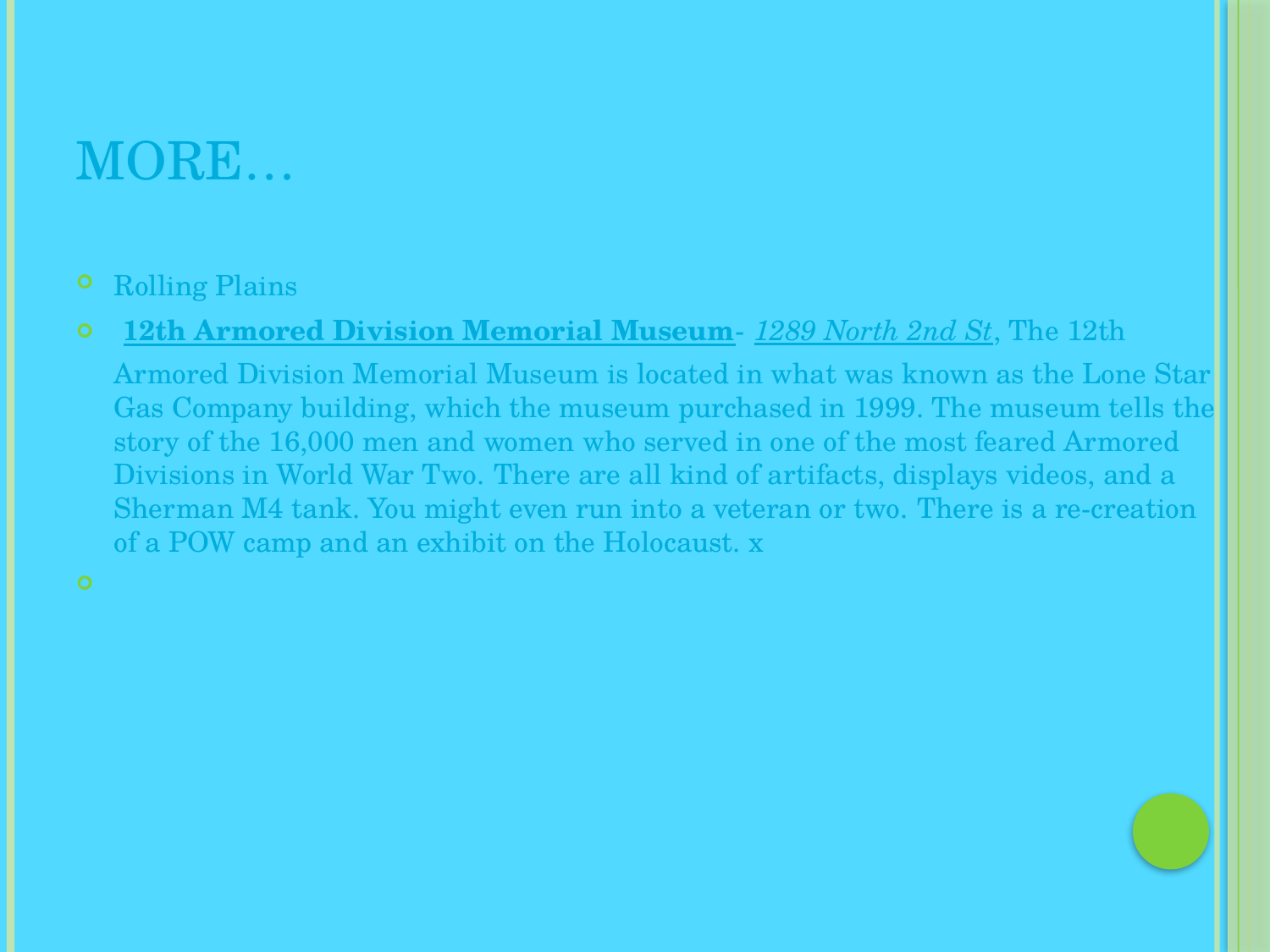

# More…
Rolling Plains
 12th Armored Division Memorial Museum- 1289 North 2nd St, The 12th Armored Division Memorial Museum is located in what was known as the Lone Star Gas Company building, which the museum purchased in 1999. The museum tells the story of the 16,000 men and women who served in one of the most feared Armored Divisions in World War Two. There are all kind of artifacts, displays videos, and a Sherman M4 tank. You might even run into a veteran or two. There is a re-creation of a POW camp and an exhibit on the Holocaust. x